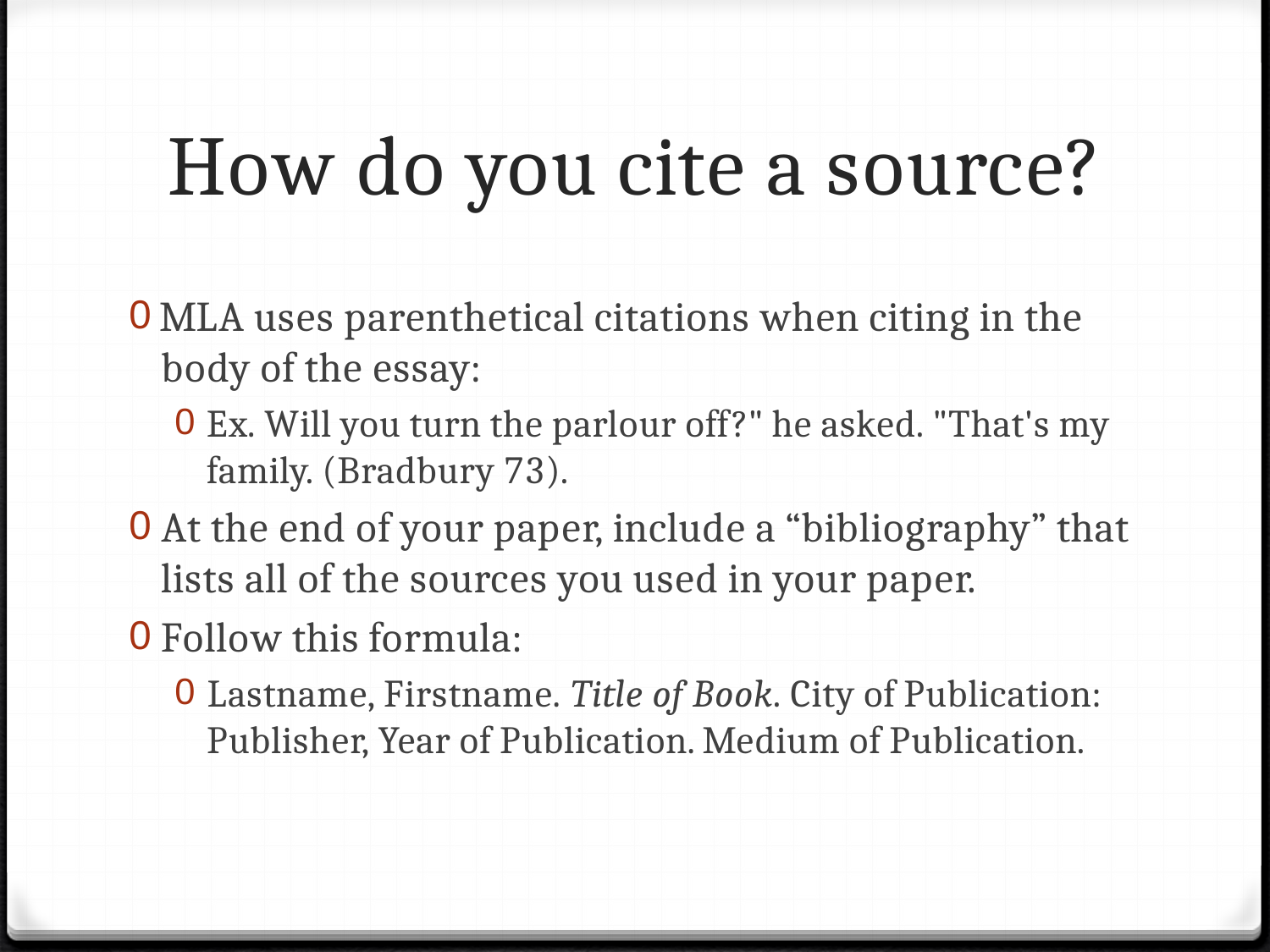

# How do you cite a source?
MLA uses parenthetical citations when citing in the body of the essay:
Ex. Will you turn the parlour off?" he asked.  "That's my family. (Bradbury 73).
At the end of your paper, include a “bibliography” that lists all of the sources you used in your paper.
Follow this formula:
Lastname, Firstname. Title of Book. City of Publication: Publisher, Year of Publication. Medium of Publication.